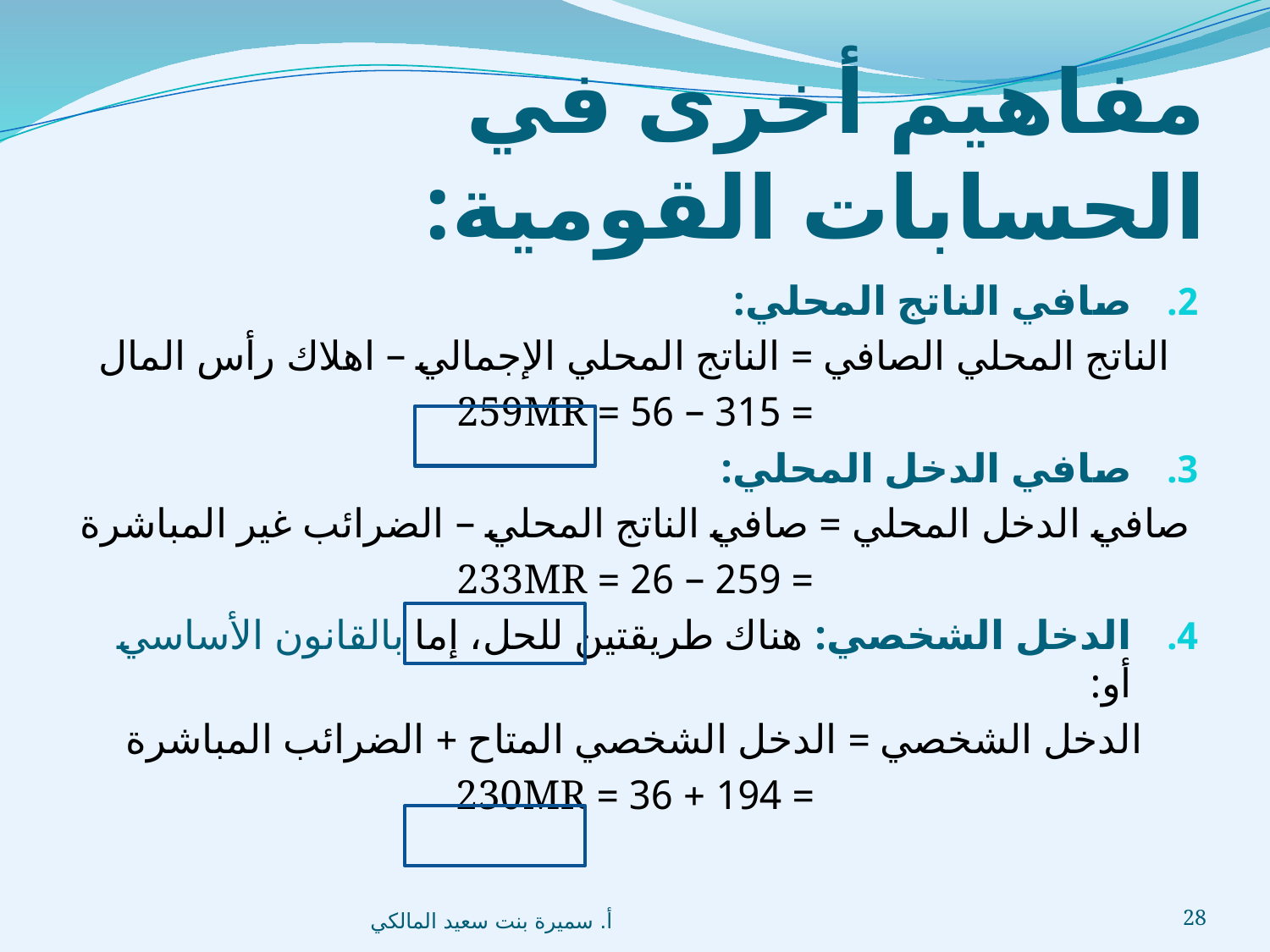

# مفاهيم أخرى في الحسابات القومية:
صافي الناتج المحلي:
الناتج المحلي الصافي = الناتج المحلي الإجمالي – اهلاك رأس المال
= 315 – 56 = 259MR
صافي الدخل المحلي:
صافي الدخل المحلي = صافي الناتج المحلي – الضرائب غير المباشرة
= 259 – 26 = 233MR
الدخل الشخصي: هناك طريقتين للحل، إما بالقانون الأساسي أو:
الدخل الشخصي = الدخل الشخصي المتاح + الضرائب المباشرة
= 194 + 36 = 230MR

أ. سميرة بنت سعيد المالكي
28